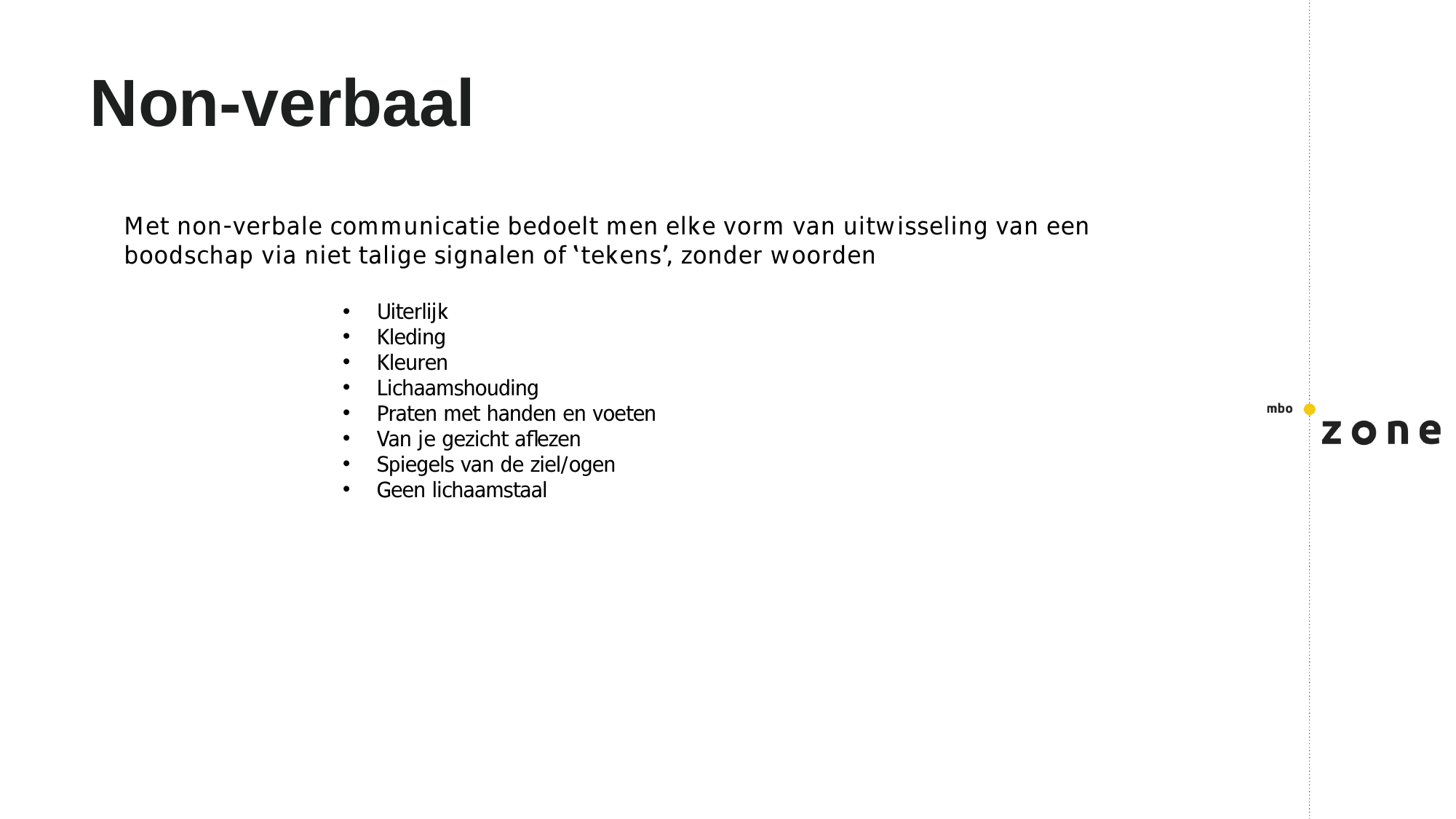

# Non-verbaal

Met non-verbale communicatie bedoelt men elke vorm van uitwisseling van een boodschap via niet talige signalen of ‘tekens’, zonder woorden

Uiterlijk
Kleding
Kleuren
Lichaamshouding
Praten met handen en voeten
Van je gezicht aflezen
Spiegels van de ziel/ogen
Geen lichaamstaal